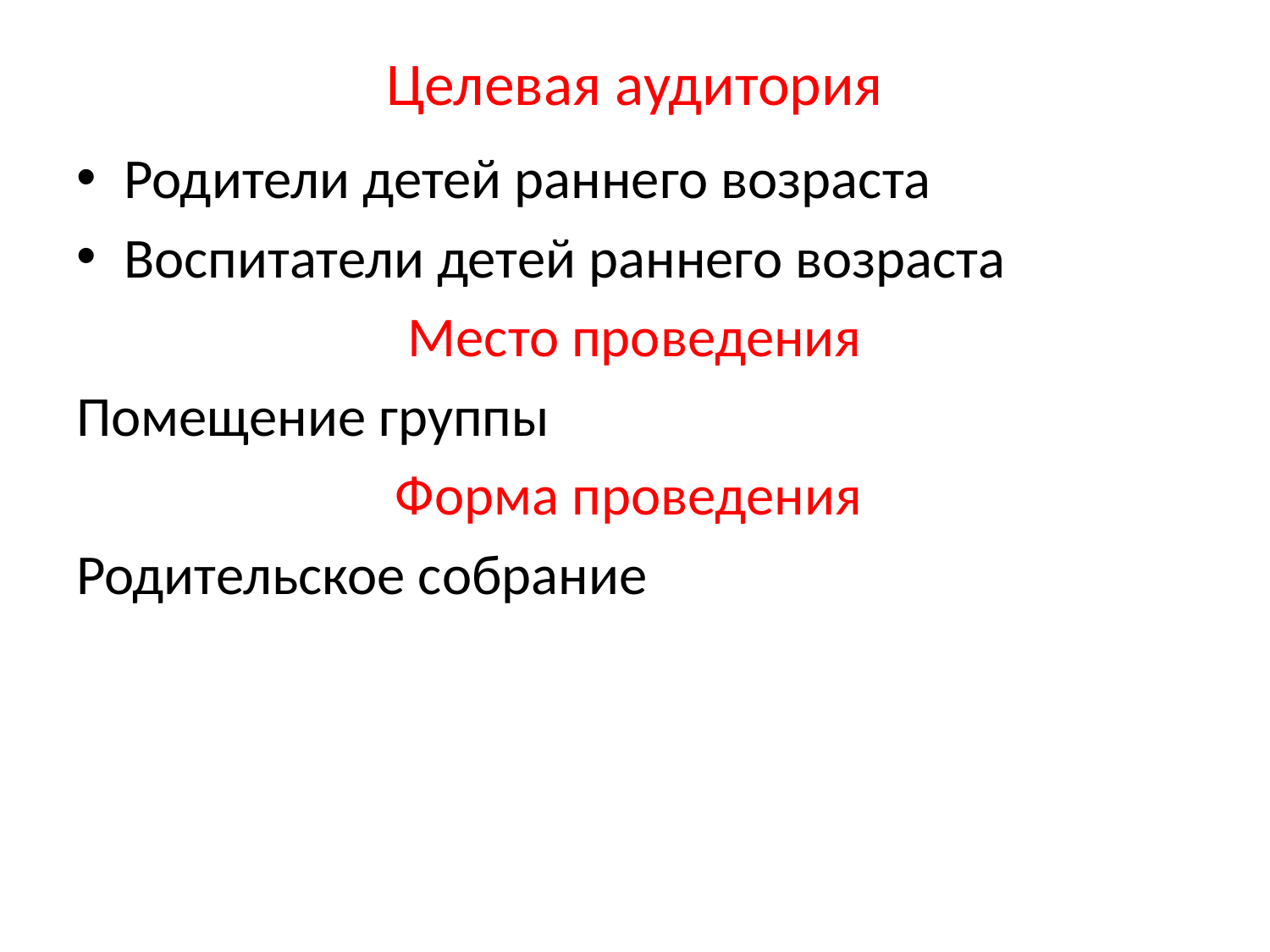

# Целевая аудитория
Родители детей раннего возраста
Воспитатели детей раннего возраста
Место проведения
Помещение группы
Форма проведения
Родительское собрание